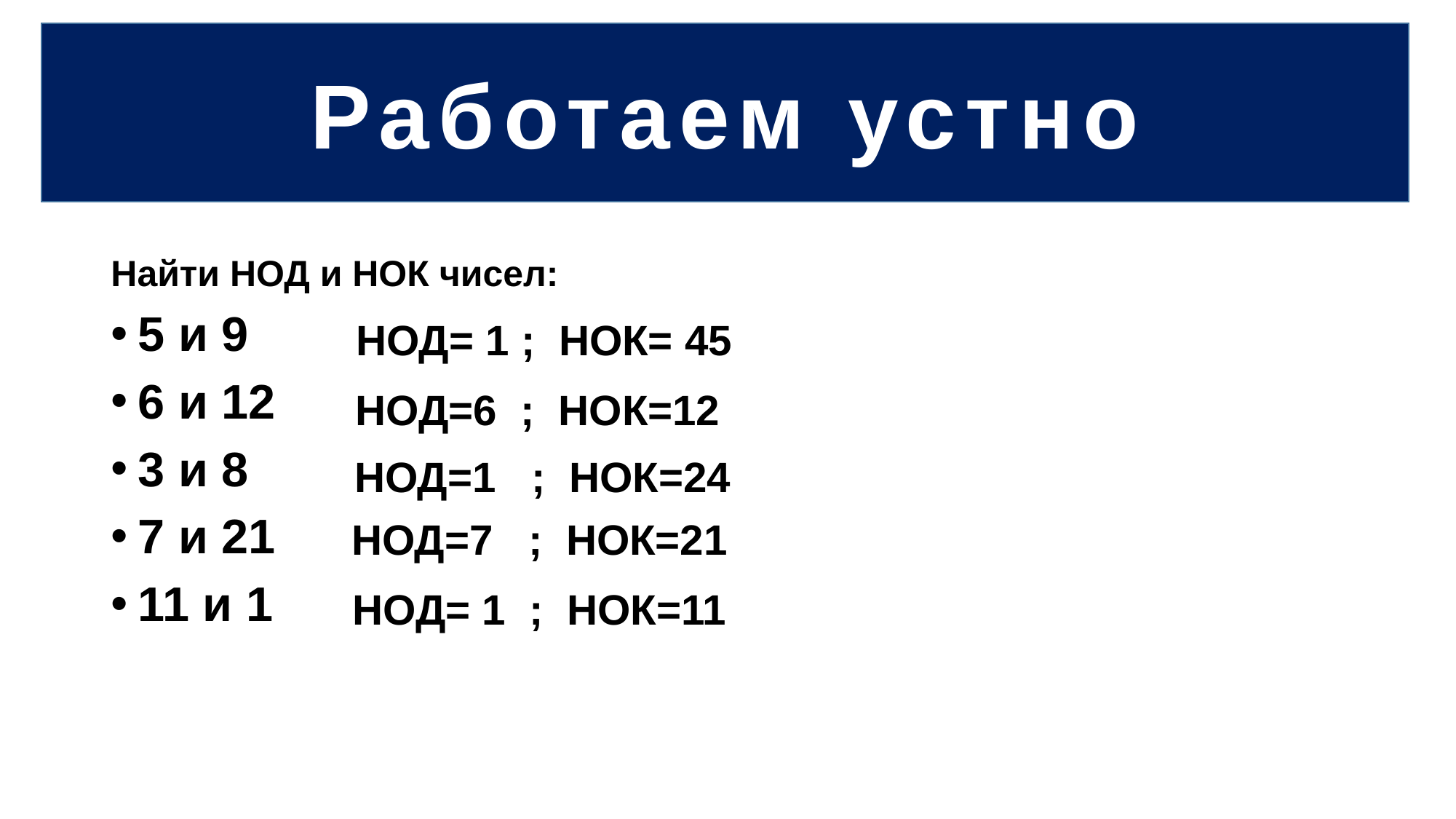

Работаем устно
#
Найти НОД и НОК чисел:
5 и 9
6 и 12
3 и 8
7 и 21
11 и 1

НОД= 1 ;  НОК= 45
НОД=6  ;  НОК=12
НОД=1   ;  НОК=24
НОД=7   ;  НОК=21
НОД= 1  ;  НОК=11